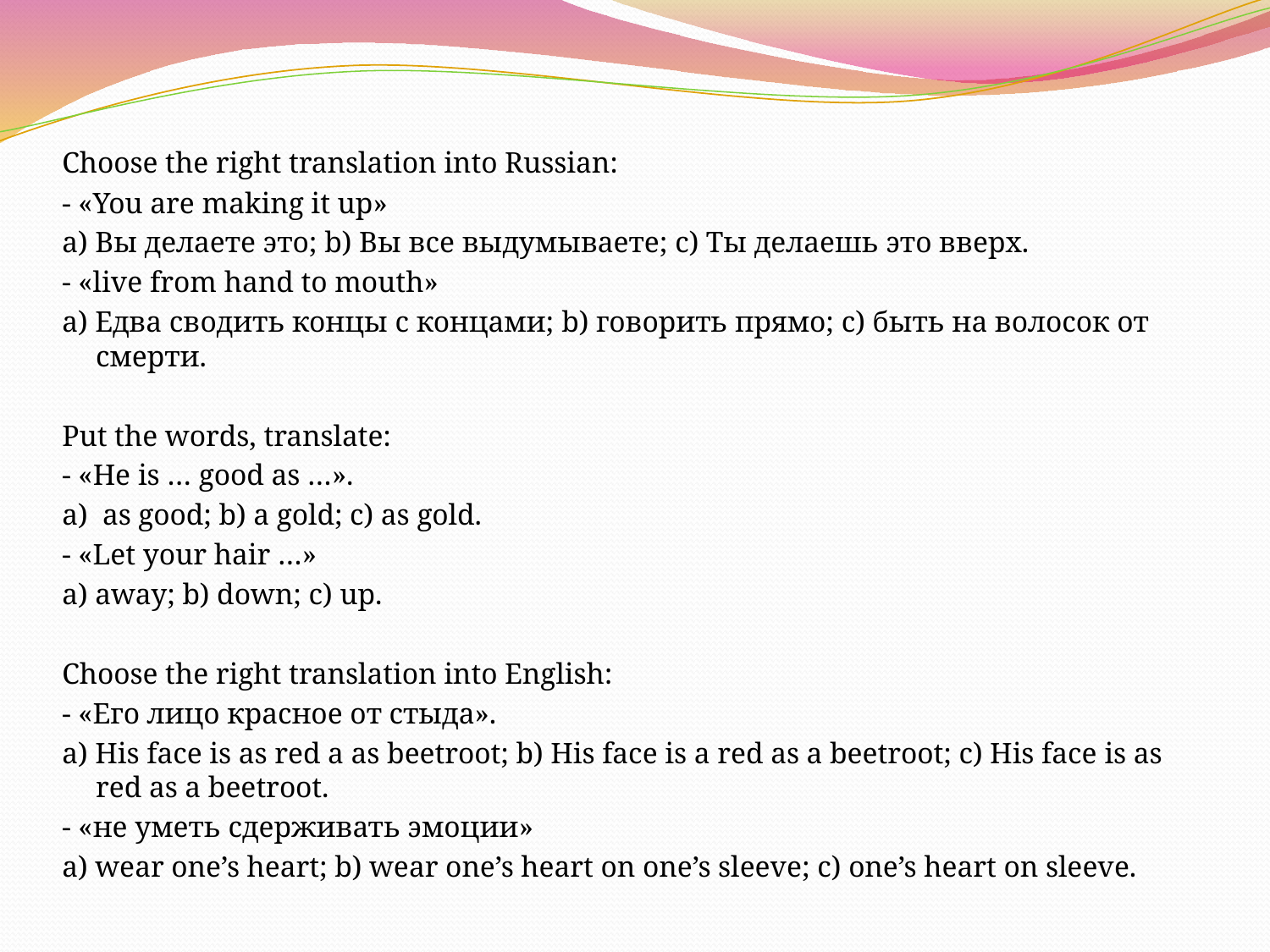

Choose the right translation into Russian:
- «You are making it up»
a) Вы делаете это; b) Вы все выдумываете; c) Ты делаешь это вверх.
- «live from hand to mouth»
a) Едва сводить концы с концами; b) говорить прямо; c) быть на волосок от смерти.

Put the words, translate:
- «He is … good as …».
a)  as good; b) a gold; c) as gold.
- «Let your hair …»
a) away; b) down; c) up.

Choose the right translation into English:
- «Его лицо красное от стыда».
a) His face is as red a as beetroot; b) His face is a red as a beetroot; c) His face is as red as a beetroot.
- «не уметь сдерживать эмоции»
a) wear one’s heart; b) wear one’s heart on one’s sleeve; c) one’s heart on sleeve.